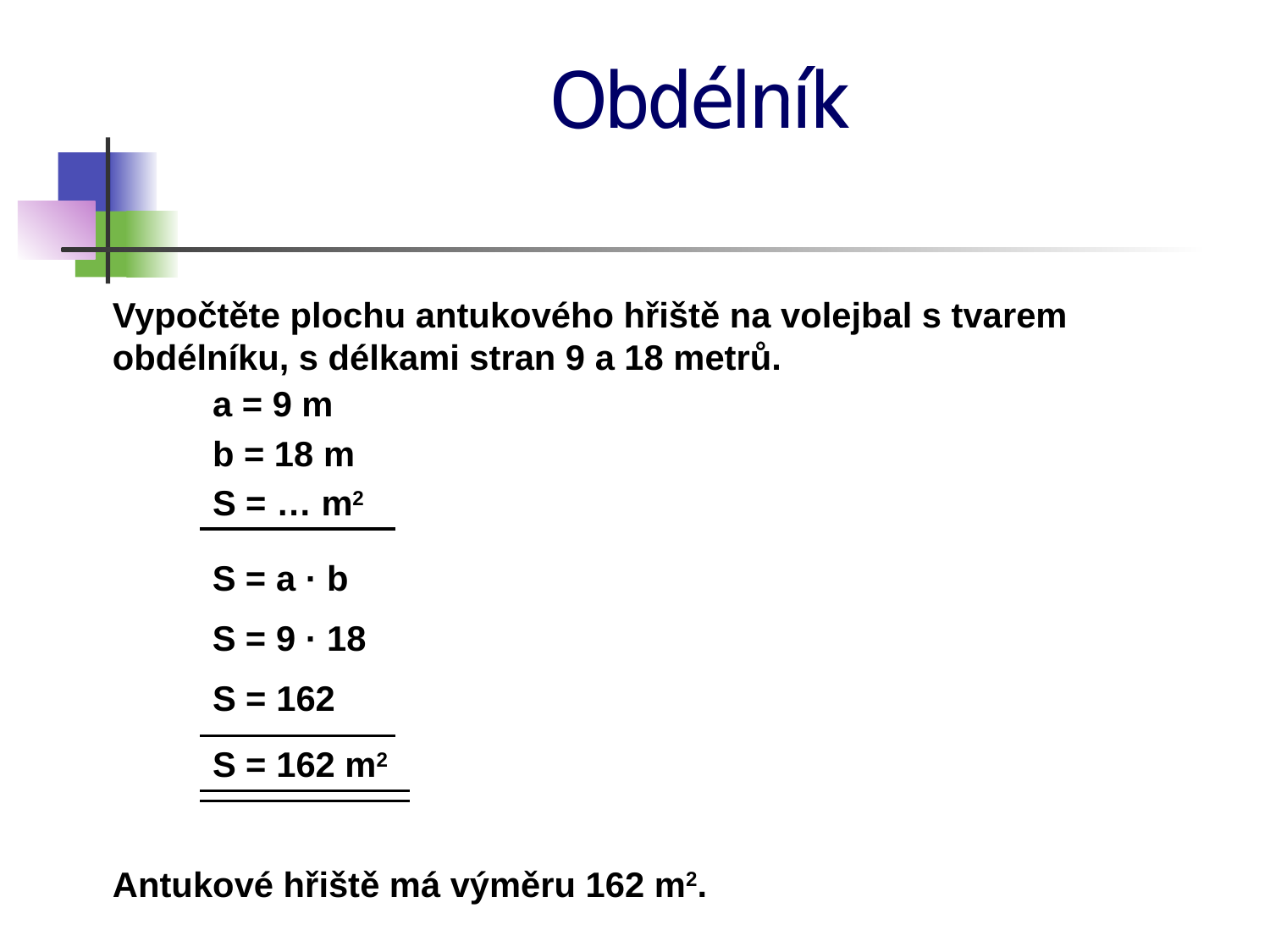

# Obdélník
Vypočtěte plochu antukového hřiště na volejbal s tvarem obdélníku, s délkami stran 9 a 18 metrů.
a = 9 m
b = 18 m
S = … m2
S = a · b
S = 9 · 18
S = 162
S = 162 m2
Antukové hřiště má výměru 162 m2.